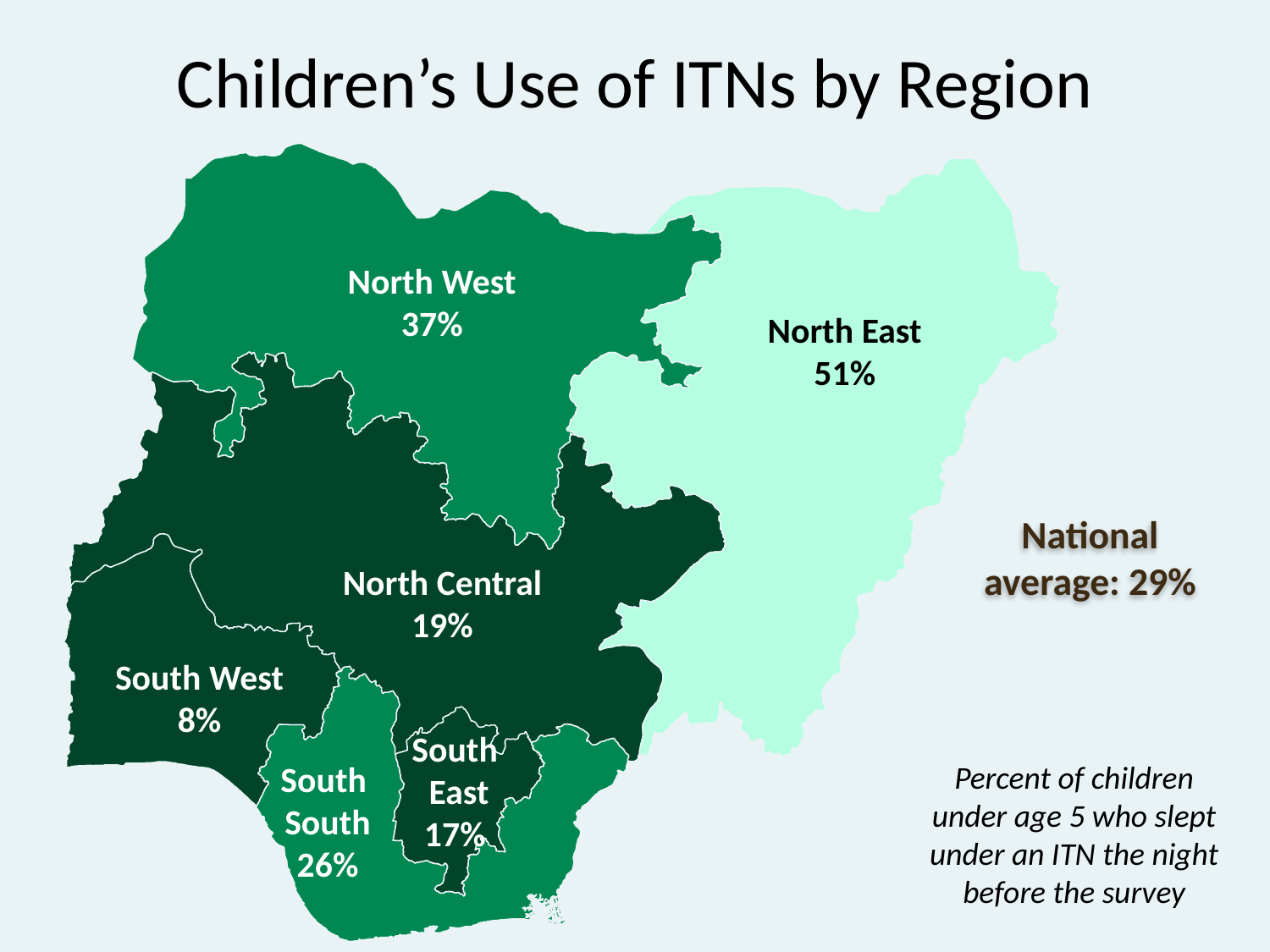

# Children’s Use of ITNs by Region

North West
37%
North East
51%
National average: 29%
North Central
19%
South West
8%
South
 East
17%
South
South
26%
Percent of children under age 5 who slept under an ITN the night before the survey